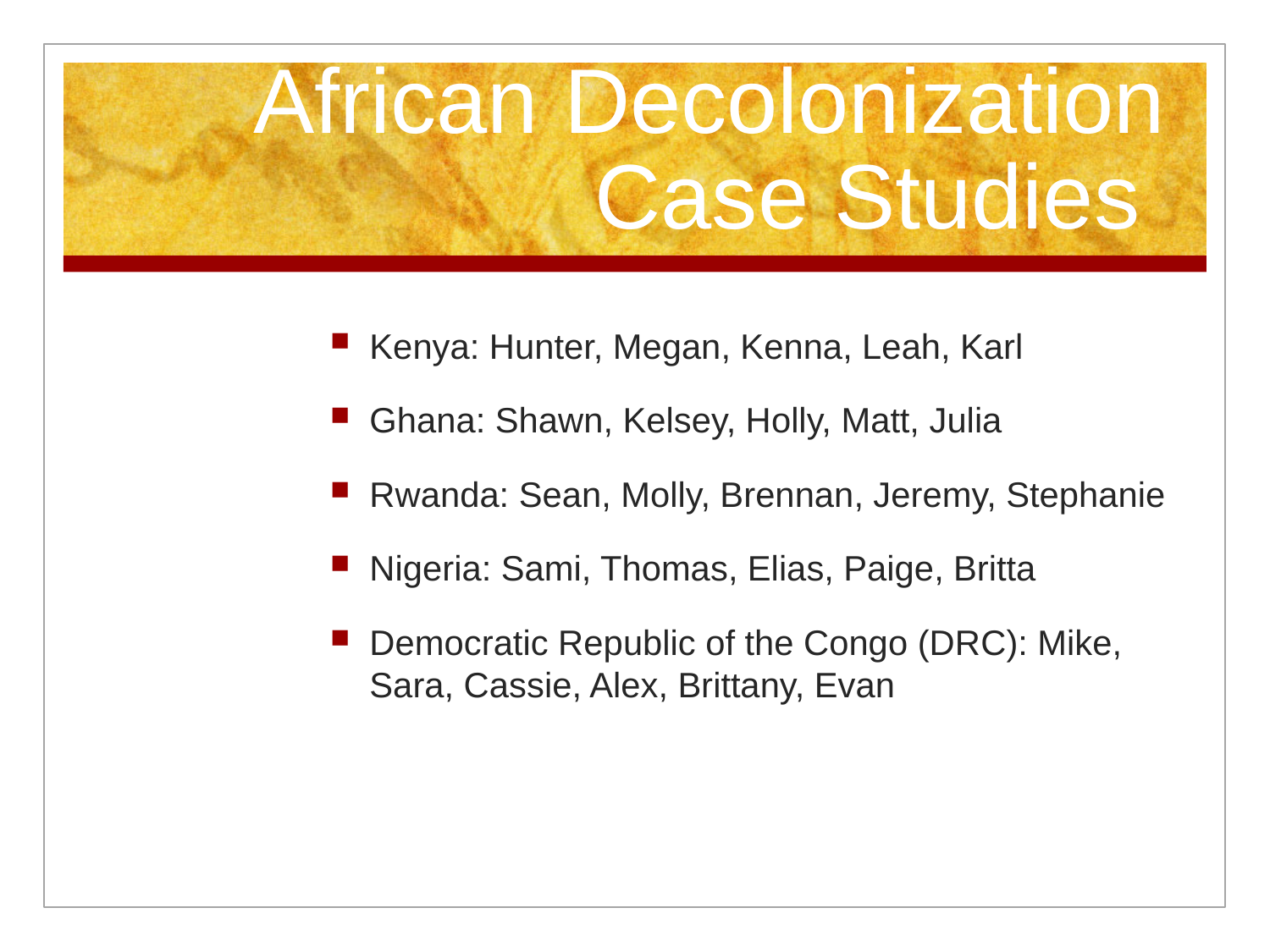

# African Decolonization Case Studies
Kenya: Hunter, Megan, Kenna, Leah, Karl
Ghana: Shawn, Kelsey, Holly, Matt, Julia
Rwanda: Sean, Molly, Brennan, Jeremy, Stephanie
Nigeria: Sami, Thomas, Elias, Paige, Britta
Democratic Republic of the Congo (DRC): Mike, Sara, Cassie, Alex, Brittany, Evan